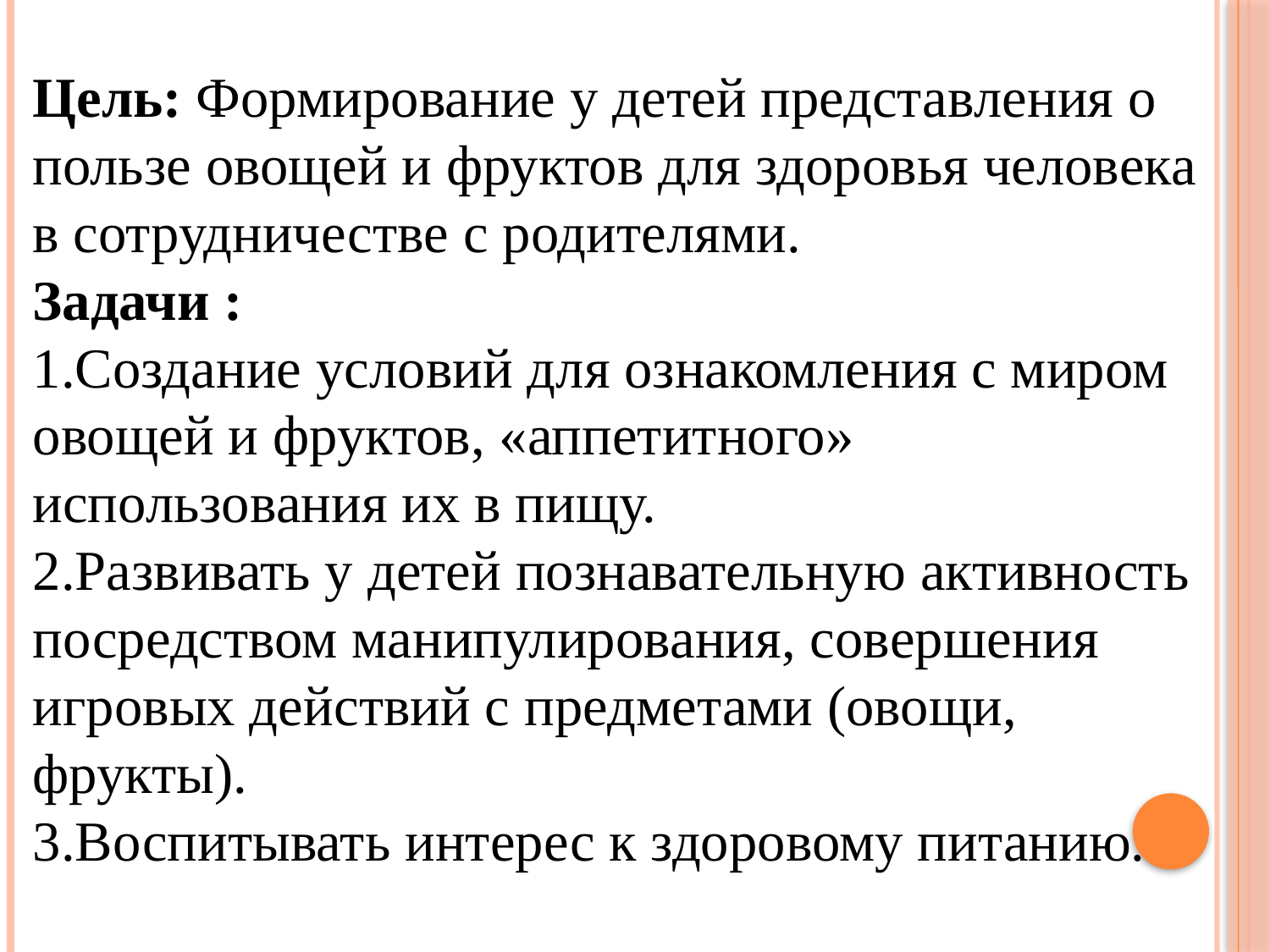

Цель: Формирование у детей представления о пользе овощей и фруктов для здоровья человека в сотрудничестве с родителями.
Задачи :
1.Создание условий для ознакомления с миром овощей и фруктов, «аппетитного» использования их в пищу.
2.Развивать у детей познавательную активность посредством манипулирования, совершения игровых действий с предметами (овощи, фрукты).
3.Воспитывать интерес к здоровому питанию.